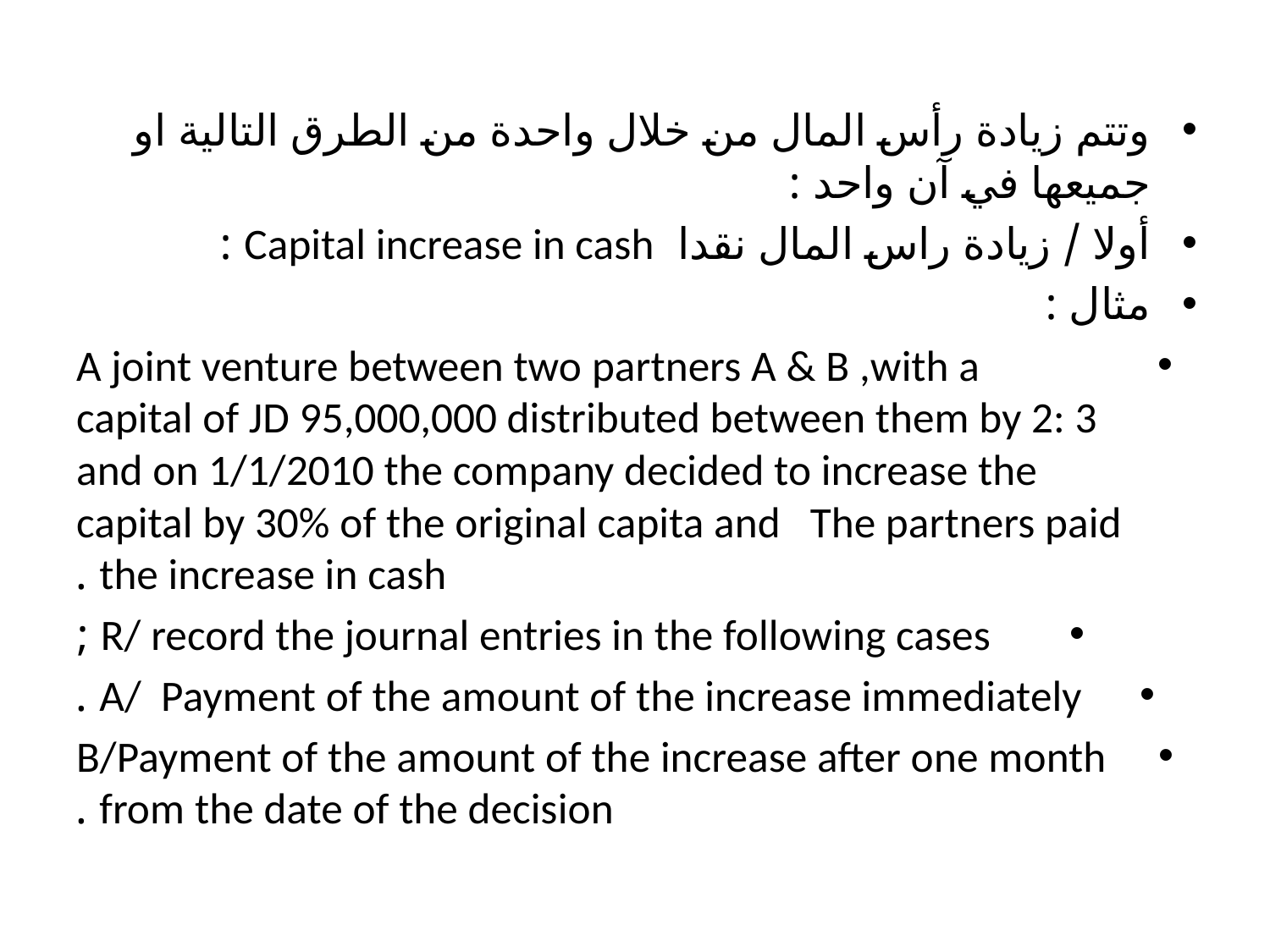

#
وتتم زيادة رأس المال من خلال واحدة من الطرق التالية او جميعها في آن واحد :
أولا / زيادة راس المال نقدا  Capital increase in cash :
مثال :
           A joint venture between two partners A & B ,with a capital of JD 95,000,000 distributed between them by 2: 3 and on 1/1/2010 the company decided to increase the capital by 30% of the original capita and   The partners paid the increase in cash .
R/ record the journal entries in the following cases ;
A/  Payment of the amount of the increase immediately .
B/Payment of the amount of the increase after one month from the date of the decision .